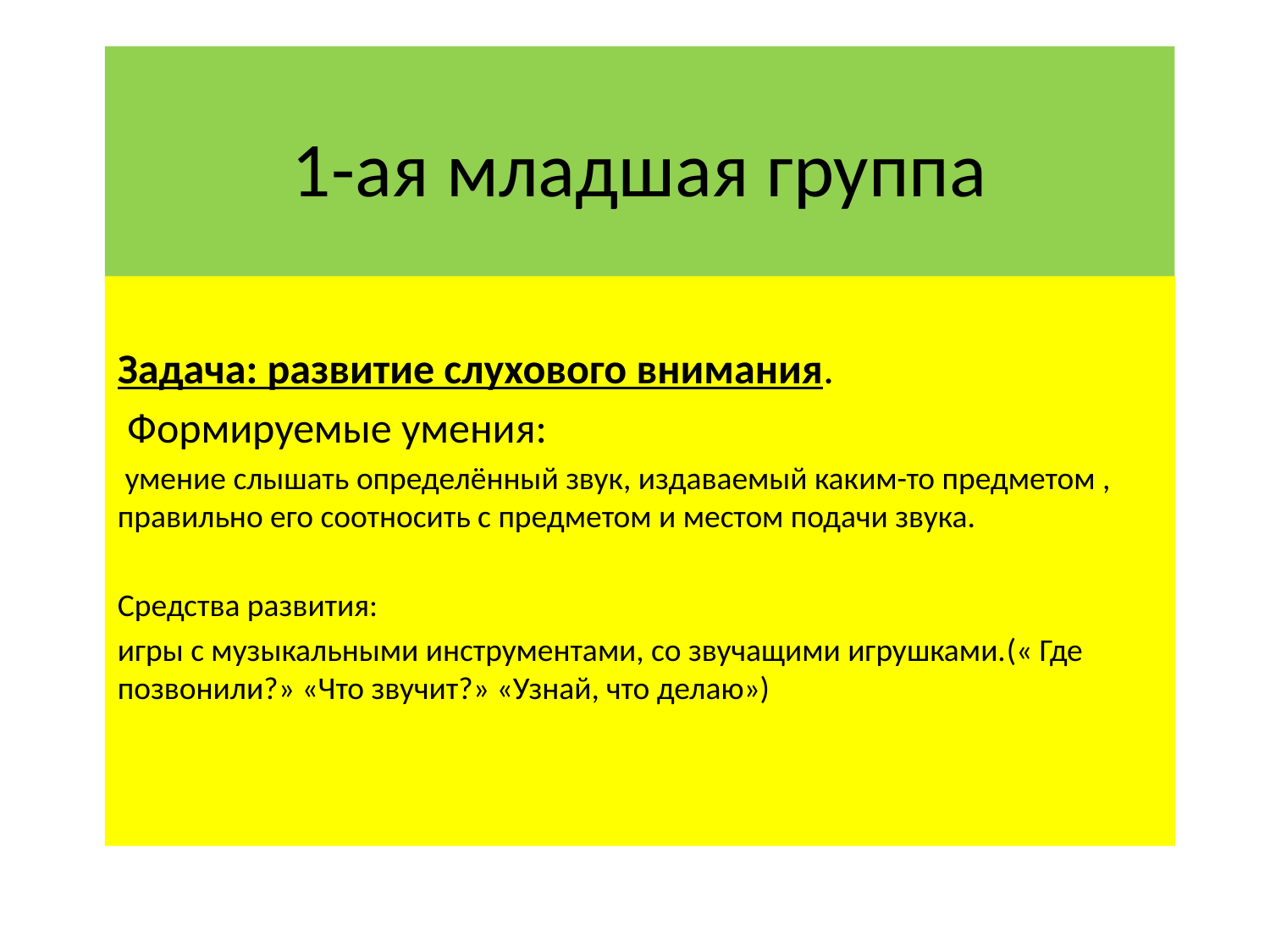

# 1-ая младшая группа

Задача: развитие слухового внимания.
 Формируемые умения:
 умение слышать определённый звук, издаваемый каким-то предметом , правильно его соотносить с предметом и местом подачи звука.

Средства развития:
игры с музыкальными инструментами, со звучащими игрушками.(« Где позвонили?» «Что звучит?» «Узнай, что делаю»)